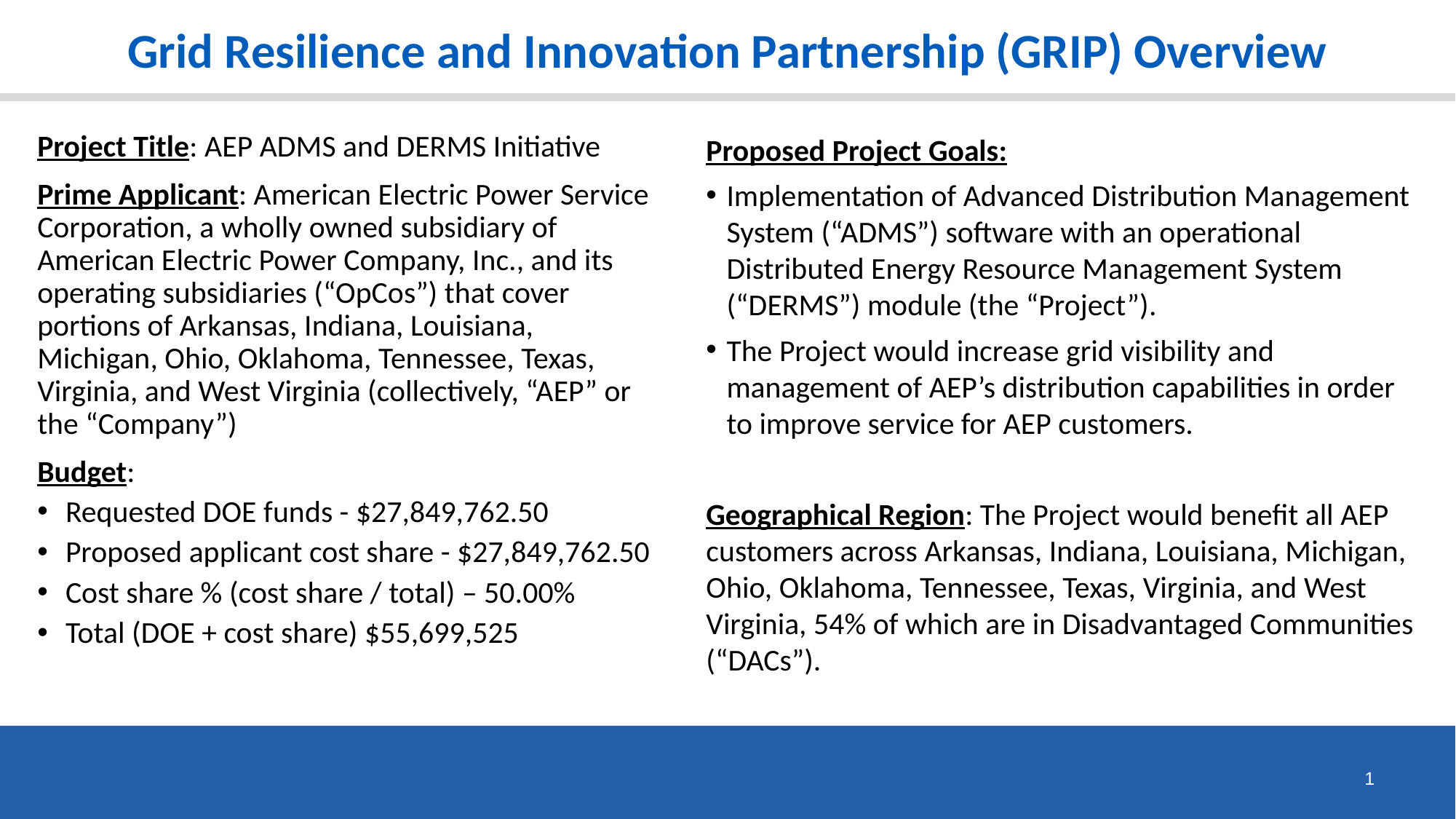

Grid Resilience and Innovation Partnership (GRIP) Overview
Proposed Project Goals:
Implementation of Advanced Distribution Management System (“ADMS”) software with an operational Distributed Energy Resource Management System (“DERMS”) module (the “Project”).
The Project would increase grid visibility and management of AEP’s distribution capabilities in order to improve service for AEP customers.

Geographical Region: The Project would benefit all AEP customers across Arkansas, Indiana, Louisiana, Michigan, Ohio, Oklahoma, Tennessee, Texas, Virginia, and West Virginia, 54% of which are in Disadvantaged Communities (“DACs”).

Project Title: AEP ADMS and DERMS Initiative
Prime Applicant: American Electric Power Service Corporation, a wholly owned subsidiary of American Electric Power Company, Inc., and its operating subsidiaries (“OpCos”) that cover portions of Arkansas, Indiana, Louisiana, Michigan, Ohio, Oklahoma, Tennessee, Texas, Virginia, and West Virginia (collectively, “AEP” or the “Company”)
Budget:
Requested DOE funds - $27,849,762.50
Proposed applicant cost share - $27,849,762.50
Cost share % (cost share / total) – 50.00%
Total (DOE + cost share) $55,699,525